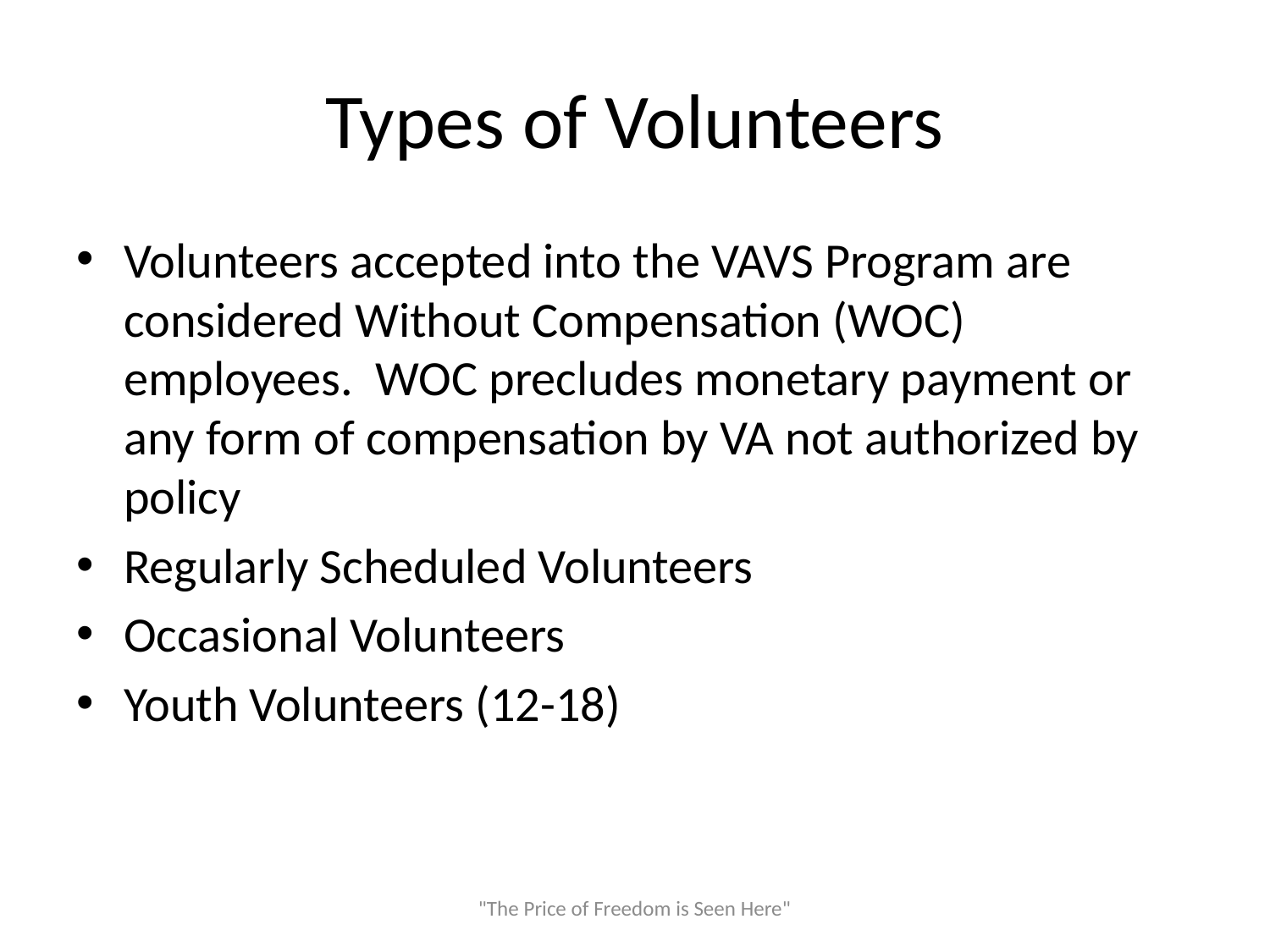

# Types of Volunteers
Volunteers accepted into the VAVS Program are considered Without Compensation (WOC) employees.  WOC precludes monetary payment or any form of compensation by VA not authorized by policy
Regularly Scheduled Volunteers
Occasional Volunteers
Youth Volunteers (12-18)
"The Price of Freedom is Seen Here"